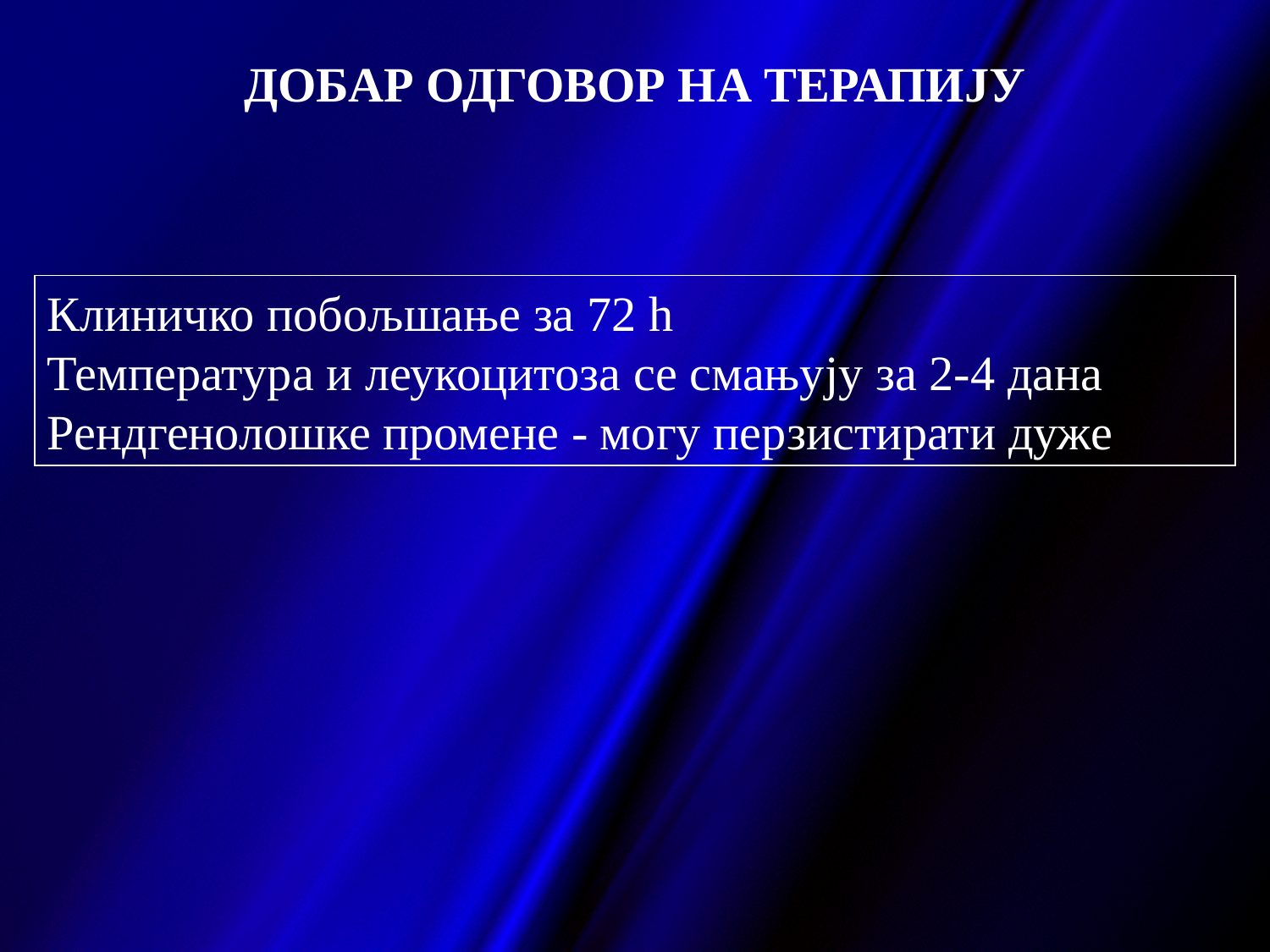

ДОБАР ОДГОВОР НА ТЕРАПИЈУ
Клиничко побољшање за 72 h
Температура и леукоцитоза се смањују за 2-4 дана
Рендгенолошке промене - могу перзистирати дуже